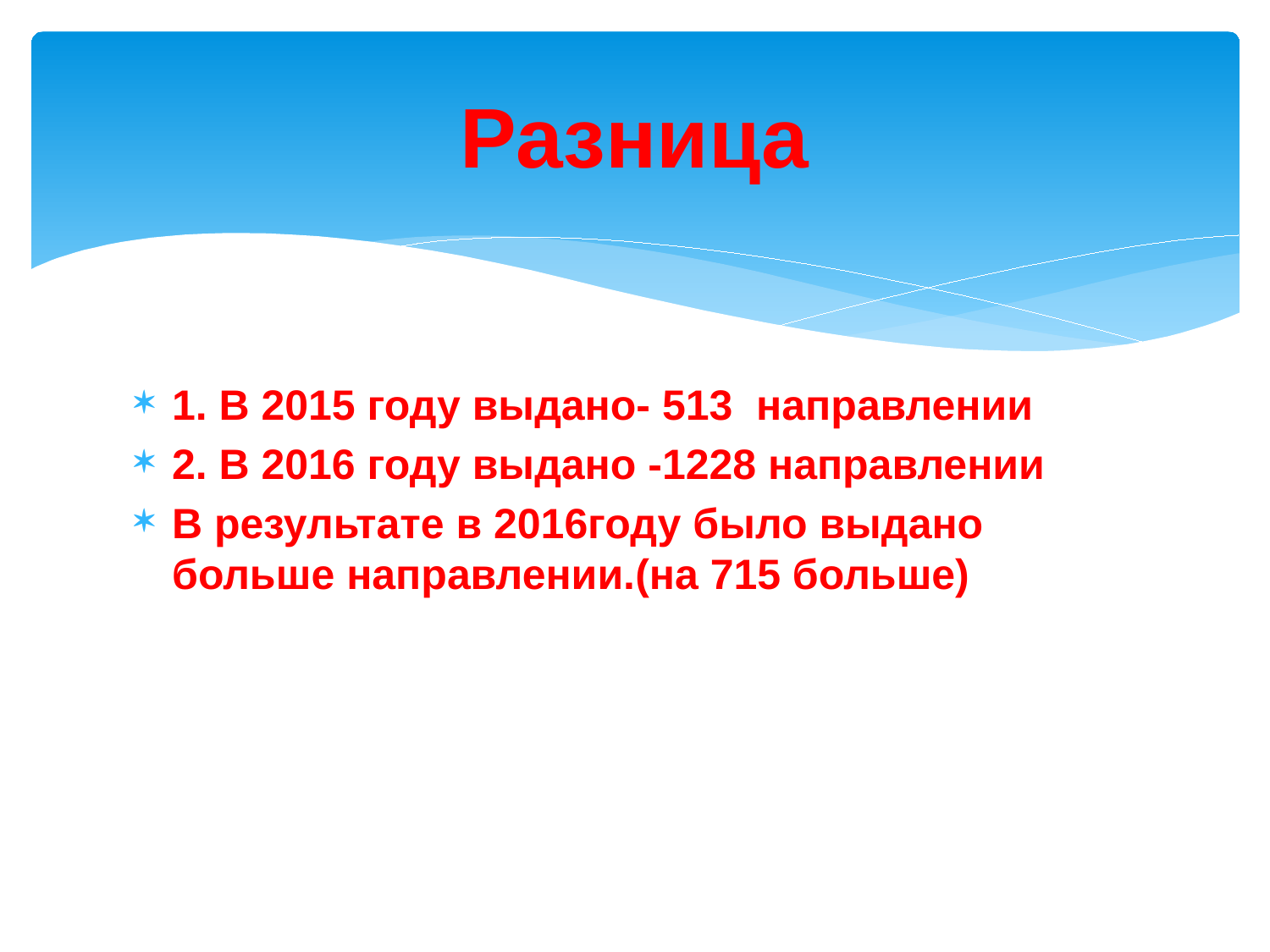

# Разница
1. В 2015 году выдано- 513  направлении
2. В 2016 году выдано -1228 направлении
В результате в 2016году было выдано больше направлении.(на 715 больше)